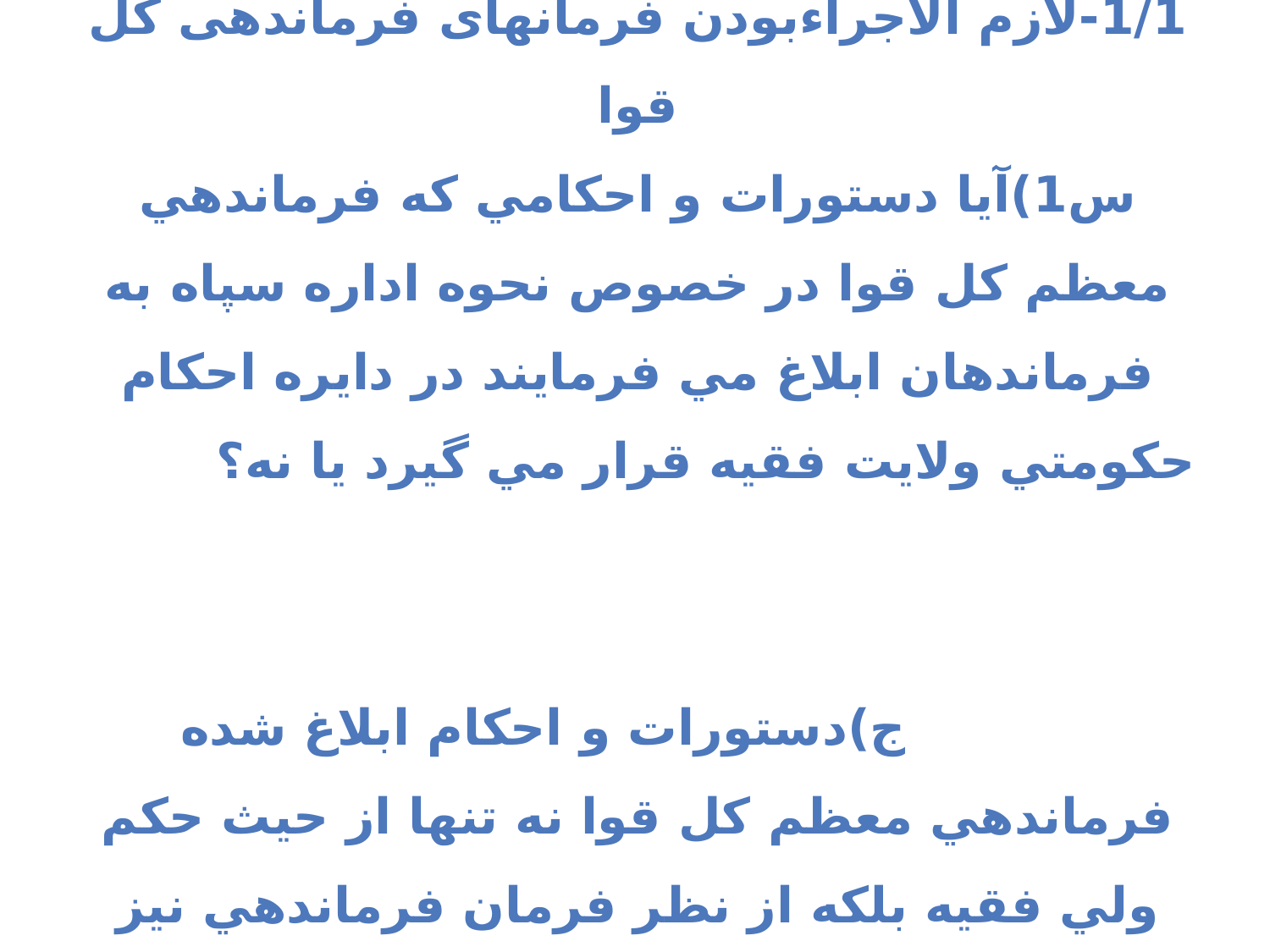

# 1)دستورات فرماندهی کل قوا 1/1-لازم الاجراءبودن فرمانهای فرماندهی کل قوا س1)آيا دستورات و احكامي كه فرماندهي معظم كل قوا در خصوص نحوه اداره سپاه به فرماندهان ابلاغ مي فرمايند در دايره احكام حكومتي ولايت فقيه قرار مي گيرد يا نه؟                                                                                                                                                        ج)دستورات و احكام ابلاغ شده فرماندهي معظم كل قوا نه تنها از حيث حكم ولي فقيه بلكه از نظر فرمان فرماندهي نيز لازم الاجراء مي باشد.